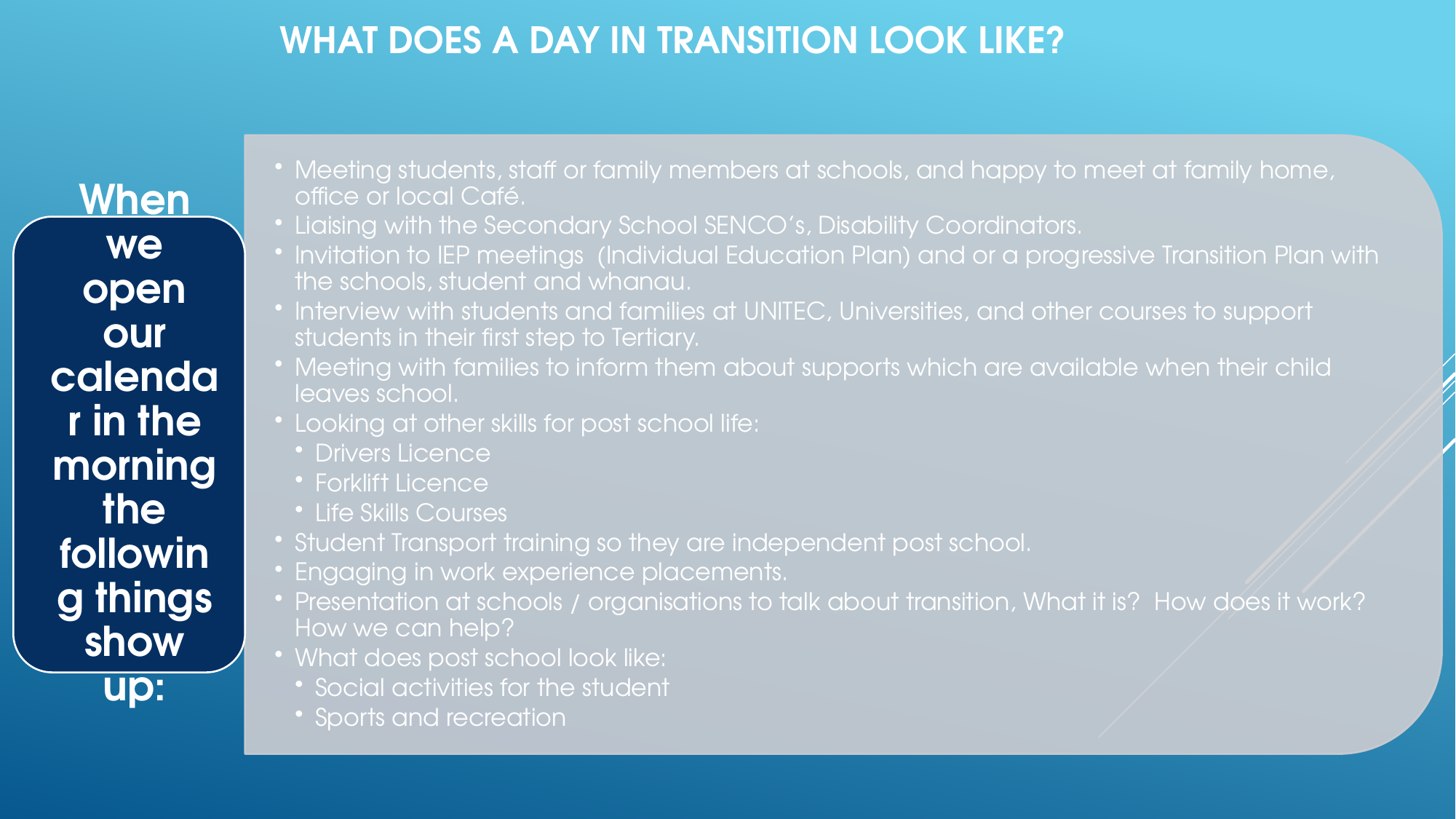

WHAT DOES A DAY IN TRANSITION LOOK LIKE?
Meeting students, staff or family members at schools, and happy to meet at family home, office or local Café.
Liaising with the Secondary School SENCO’s, Disability Coordinators.
Invitation to IEP meetings  (Individual Education Plan) and or a progressive Transition Plan with the schools, student and whanau.
Interview with students and families at UNITEC, Universities, and other courses to support students in their first step to Tertiary.
Meeting with families to inform them about supports which are available when their child leaves school.
Looking at other skills for post school life:
Drivers Licence
Forklift Licence
Life Skills Courses
Student Transport training so they are independent post school.
Engaging in work experience placements.
Presentation at schools / organisations to talk about transition, What it is?  How does it work?  How we can help?
What does post school look like:
Social activities for the student
Sports and recreation
When we open our calendar in the morning the following things show up: